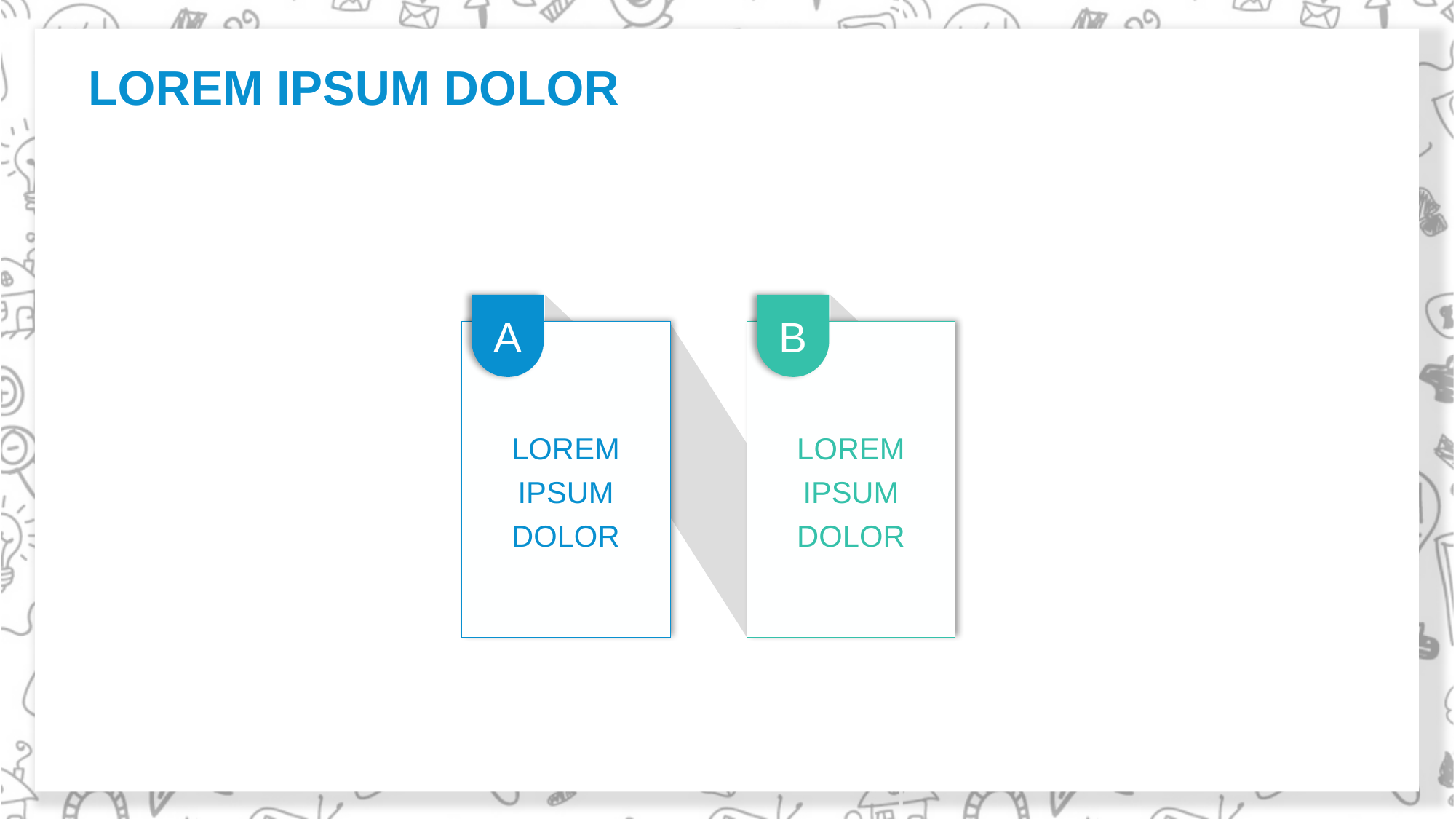

LOREM IPSUM DOLOR
A

B

LOREM IPSUM DOLOR
LOREM IPSUM DOLOR